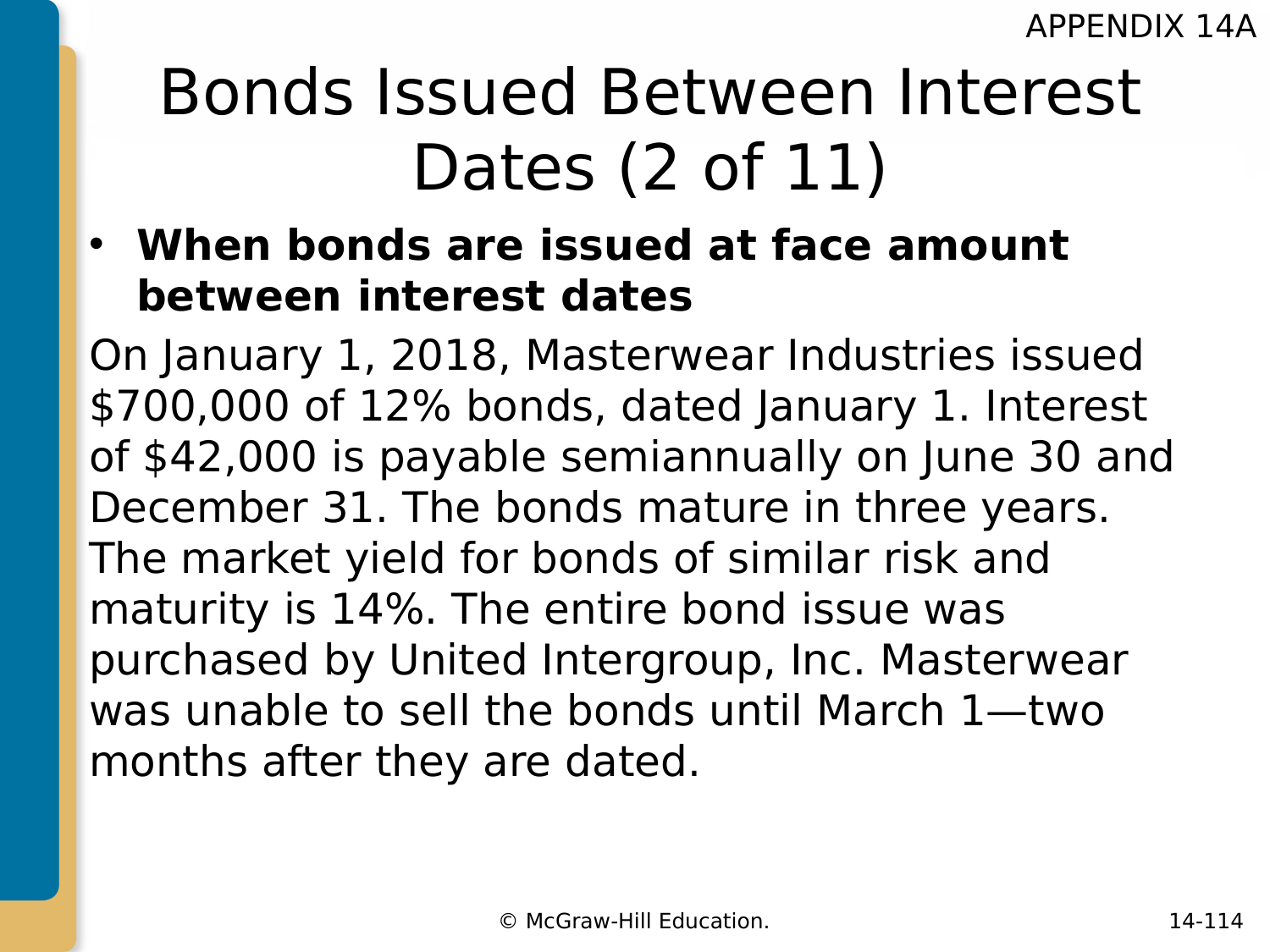

APPENDIX 14A
# Bonds Issued Between Interest Dates (2 of 11)
When bonds are issued at face amount between interest dates
On January 1, 2018, Masterwear Industries issued $700,000 of 12% bonds, dated January 1. Interest of $42,000 is payable semiannually on June 30 and December 31. The bonds mature in three years. The market yield for bonds of similar risk and maturity is 14%. The entire bond issue was purchased by United Intergroup, Inc. Masterwear was unable to sell the bonds until March 1—two months after they are dated.